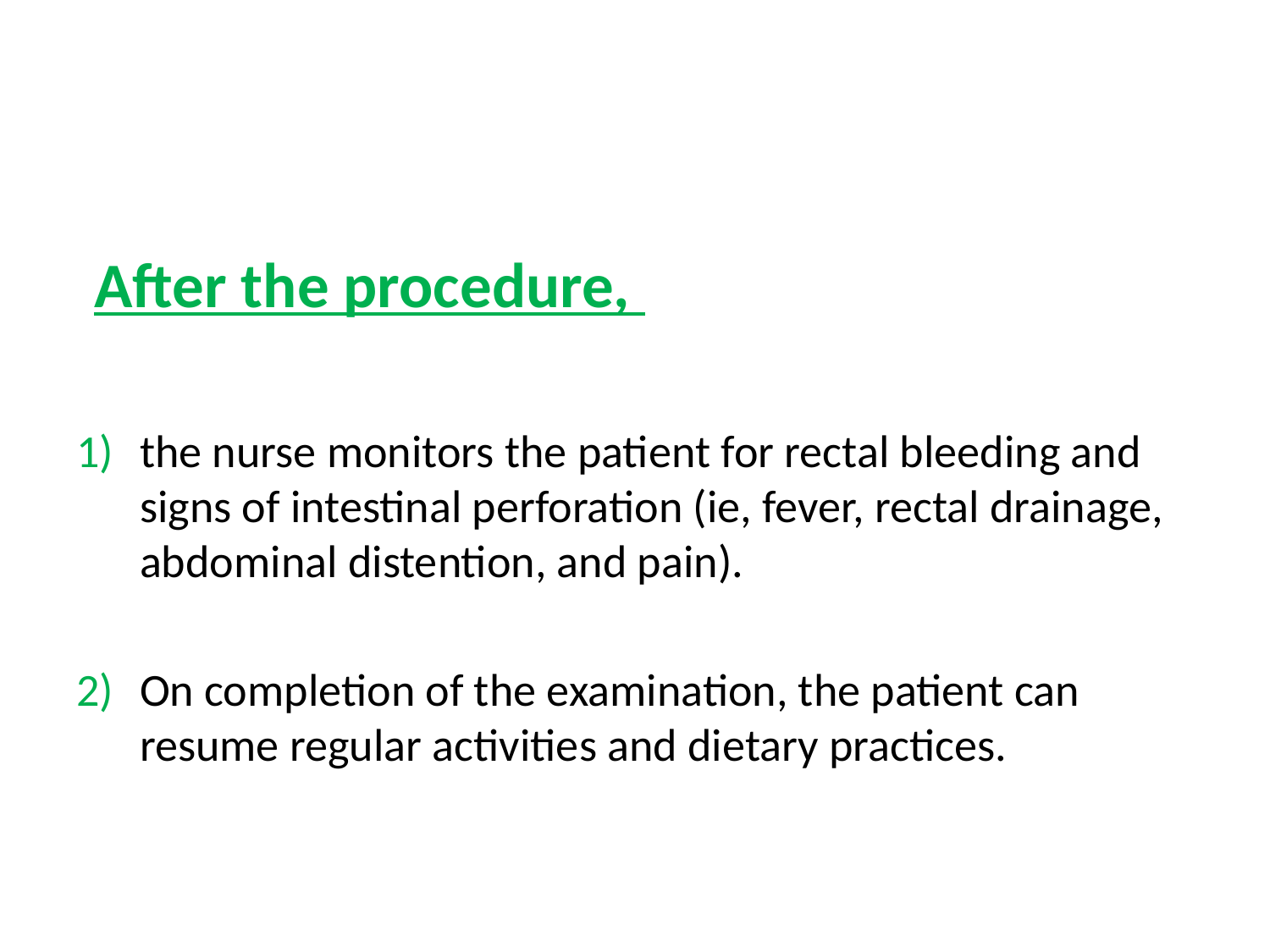

#
 After the procedure,

the nurse monitors the patient for rectal bleeding and signs of intestinal perforation (ie, fever, rectal drainage, abdominal distention, and pain).

On completion of the examination, the patient can resume regular activities and dietary practices.